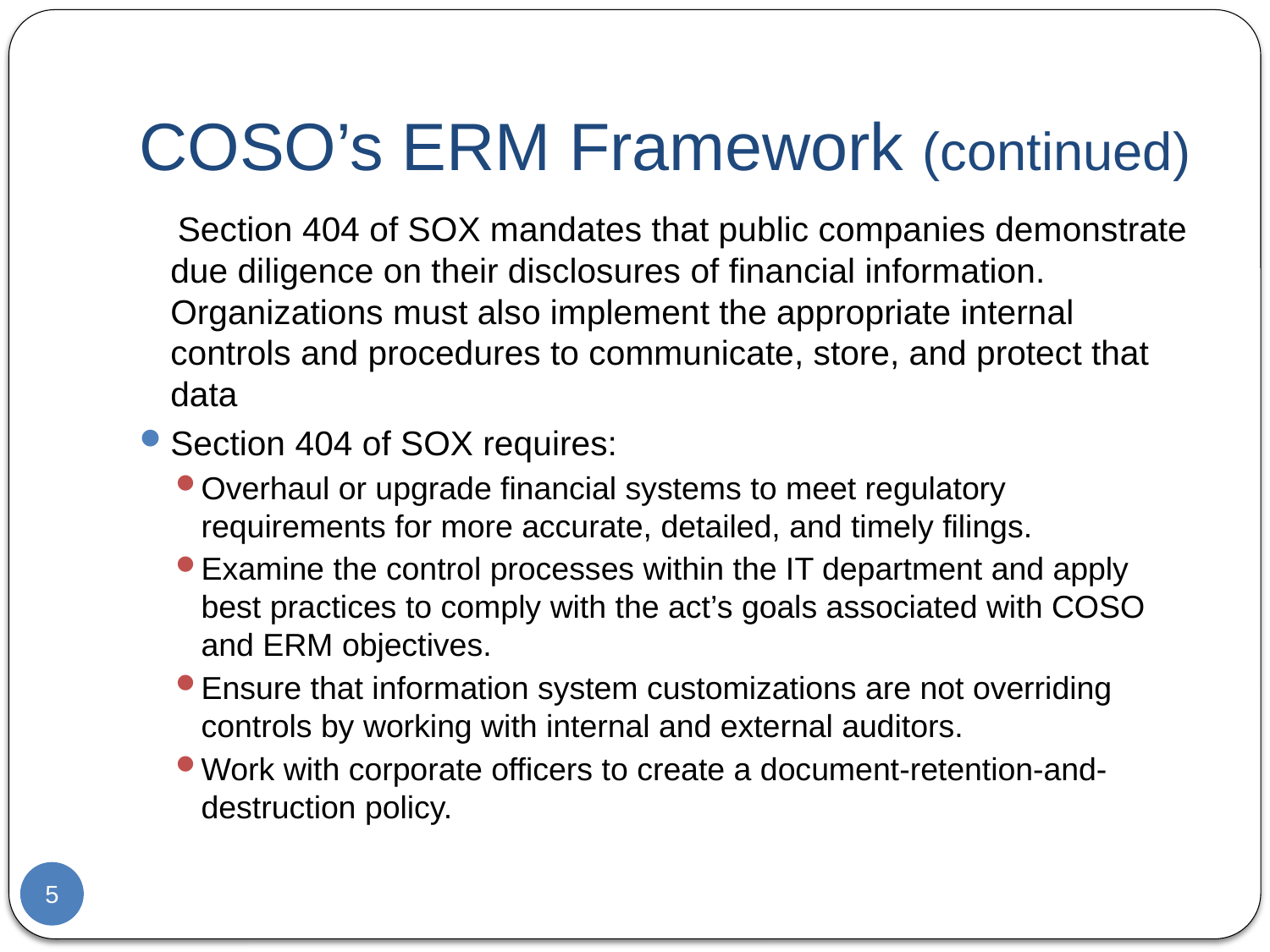

# COSO’s ERM Framework (continued)
    Section 404 of SOX mandates that public companies demonstrate due diligence on their disclosures of financial information. Organizations must also implement the appropriate internal controls and procedures to communicate, store, and protect that data
Section 404 of SOX requires:
Overhaul or upgrade financial systems to meet regulatory requirements for more accurate, detailed, and timely filings.
Examine the control processes within the IT department and apply best practices to comply with the act’s goals associated with COSO and ERM objectives.
Ensure that information system customizations are not overriding controls by working with internal and external auditors.
Work with corporate officers to create a document-retention-and-destruction policy.
5